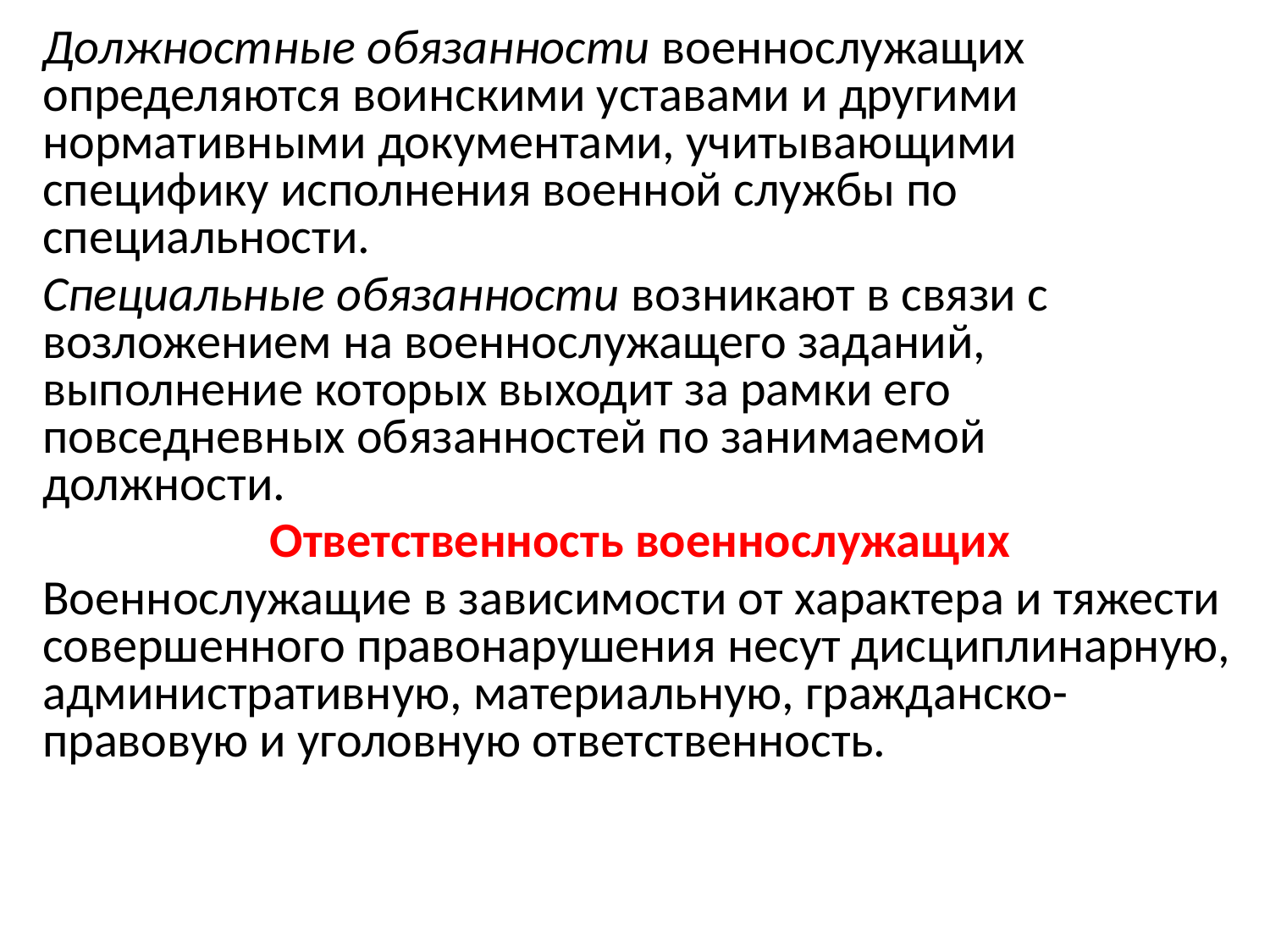

Должностные обязанности военнослужащих определяются воинскими уставами и другими нормативными документами, учитываю­щими специфику исполнения военной службы по специальности.
Специальные обязанности возникают в связи с возложением на военнослужащего заданий, выполнение которых выходит за рамки его повседневных обязанностей по занимаемой должности.
Ответственность военнослужащих
Военнослужащие в зависимости от характера и тяжести совершенного правонарушения несут дисциплинарную, административную, материальную, гражданско-правовую и уголовную ответственность.